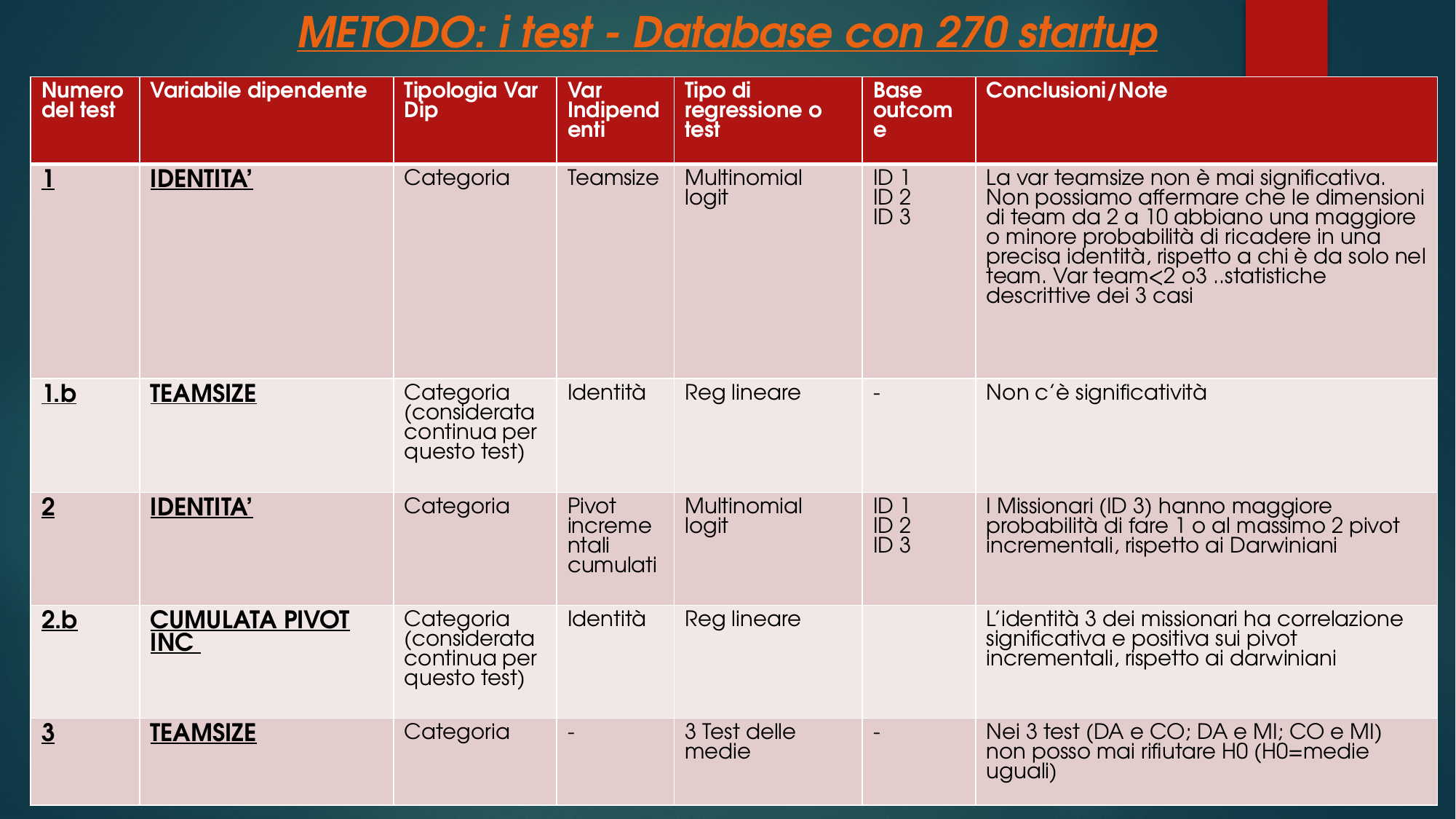

METODO: i test - Database con 270 startup
| Numero del test | Variabile dipendente | Tipologia Var Dip | Var Indipendenti | Tipo di regressione o test | Base outcome | Conclusioni/Note |
| --- | --- | --- | --- | --- | --- | --- |
| 1 | IDENTITA’ | Categoria | Teamsize | Multinomial logit | ID 1 ID 2 ID 3 | La var teamsize non è mai significativa. Non possiamo affermare che le dimensioni di team da 2 a 10 abbiano una maggiore o minore probabilità di ricadere in una precisa identità, rispetto a chi è da solo nel team. Var team<2 o3 ..statistiche descrittive dei 3 casi |
| 1.b | TEAMSIZE | Categoria (considerata continua per questo test) | Identità | Reg lineare | - | Non c’è significatività |
| 2 | IDENTITA’ | Categoria | Pivot incrementali cumulati | Multinomial logit | ID 1 ID 2 ID 3 | I Missionari (ID 3) hanno maggiore probabilità di fare 1 o al massimo 2 pivot incrementali, rispetto ai Darwiniani |
| 2.b | CUMULATA PIVOT INC | Categoria (considerata continua per questo test) | Identità | Reg lineare |  | L’identità 3 dei missionari ha correlazione significativa e positiva sui pivot incrementali, rispetto ai darwiniani |
| 3 | TEAMSIZE | Categoria | - | 3 Test delle medie | - | Nei 3 test (DA e CO; DA e MI; CO e MI) non posso mai rifiutare H0 (H0=medie uguali) |